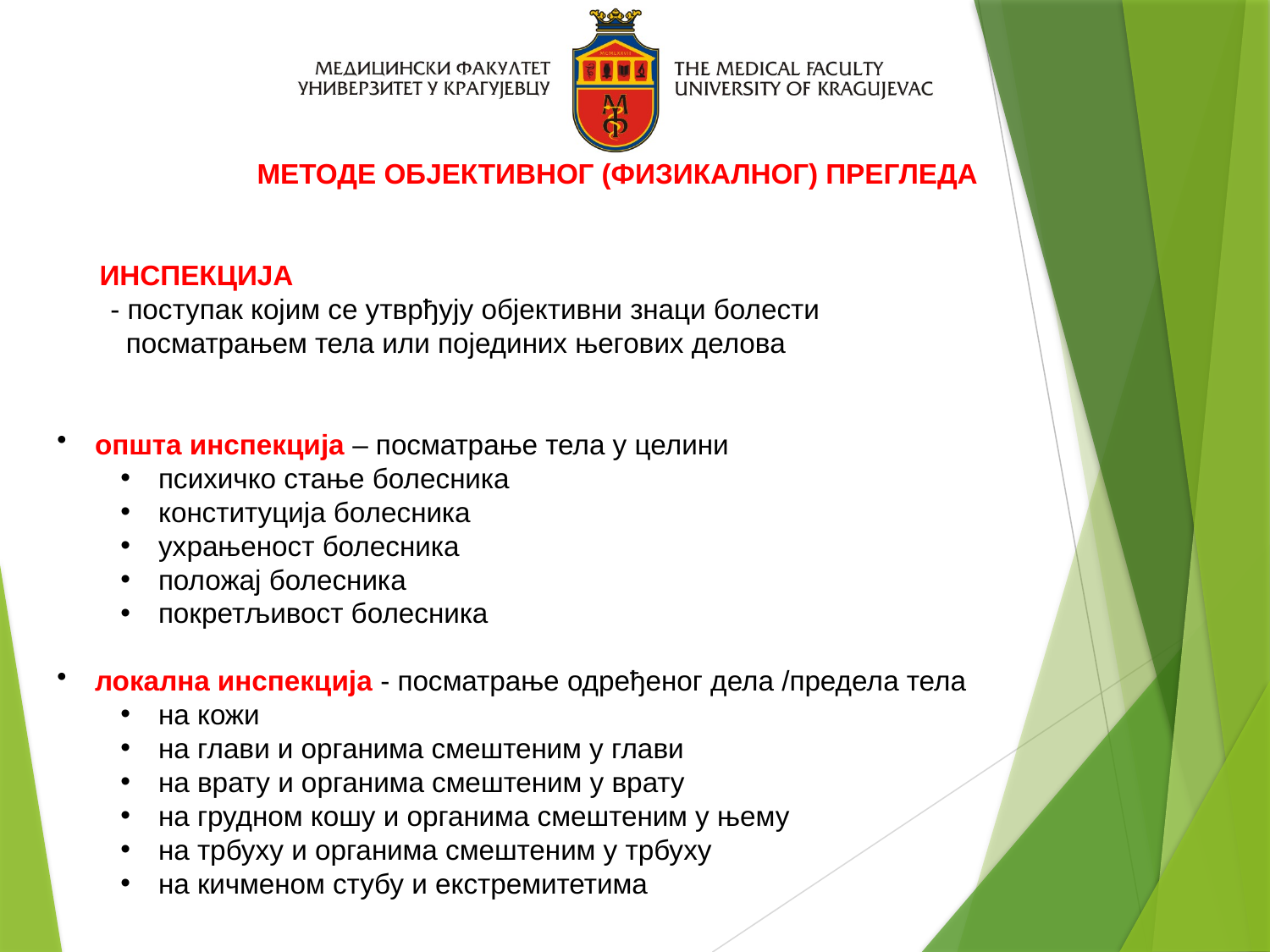

МЕТОДЕ ОБЈЕКТИВНОГ (ФИЗИКАЛНОГ) ПРЕГЛЕДА

        ИНСПЕКЦИЈА
   - поступак којим се утврђују објективни знаци болести
     посматрањем тела или појединих његових делова

 општа инспекција – посматрање тела у целини
 психичко стање болесника
 конституција болесника
 ухрањеност болесника
 положај болесника
 покретљивост болесника

 локална инспекција - посматрање одређеног дела /предела тела
 на кожи
 на глави и органима смештеним у глави
 на врату и органима смештеним у врату
 на грудном кошу и органима смештеним у њему
 на трбуху и органима смештеним у трбуху
 на кичменом стубу и екстремитетима